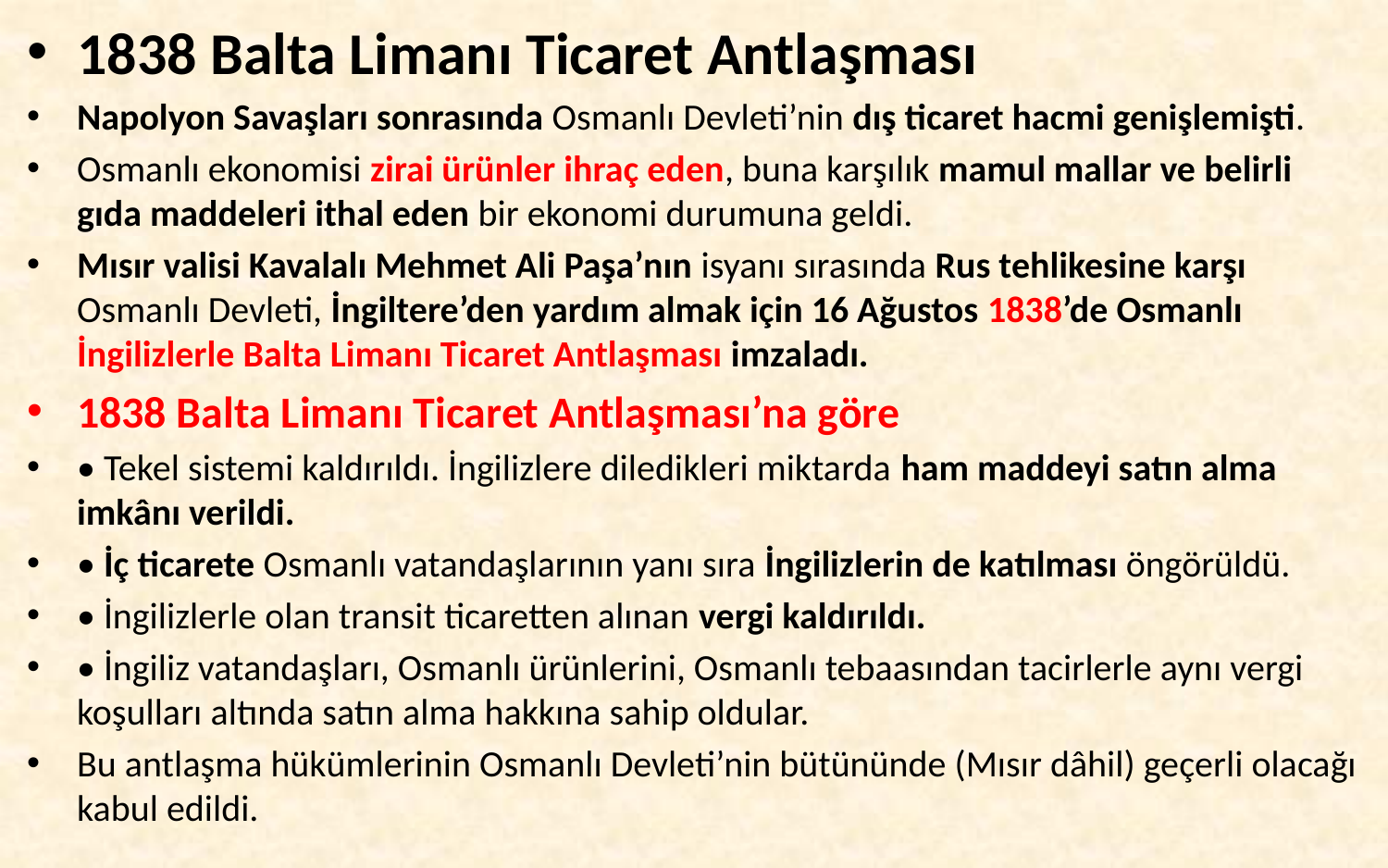

1838 Balta Limanı Ticaret Antlaşması
Napolyon Savaşları sonrasında Osmanlı Devleti’nin dış ticaret hacmi genişlemişti.
Osmanlı ekonomisi zirai ürünler ihraç eden, buna karşılık mamul mallar ve belirli gıda maddeleri ithal eden bir ekonomi durumuna geldi.
Mısır valisi Kavalalı Mehmet Ali Paşa’nın isyanı sırasında Rus tehlikesine karşı Osmanlı Devleti, İngiltere’den yardım almak için 16 Ağustos 1838’de Osmanlı İngilizlerle Balta Limanı Ticaret Antlaşması imzaladı.
1838 Balta Limanı Ticaret Antlaşması’na göre
• Tekel sistemi kaldırıldı. İngilizlere diledikleri miktarda ham maddeyi satın alma imkânı verildi.
• İç ticarete Osmanlı vatandaşlarının yanı sıra İngilizlerin de katılması öngörüldü.
• İngilizlerle olan transit ticaretten alınan vergi kaldırıldı.
• İngiliz vatandaşları, Osmanlı ürünlerini, Osmanlı tebaasından tacirlerle aynı vergi koşulları altında satın alma hakkına sahip oldular.
Bu antlaşma hükümlerinin Osmanlı Devleti’nin bütününde (Mısır dâhil) geçerli olacağı kabul edildi.